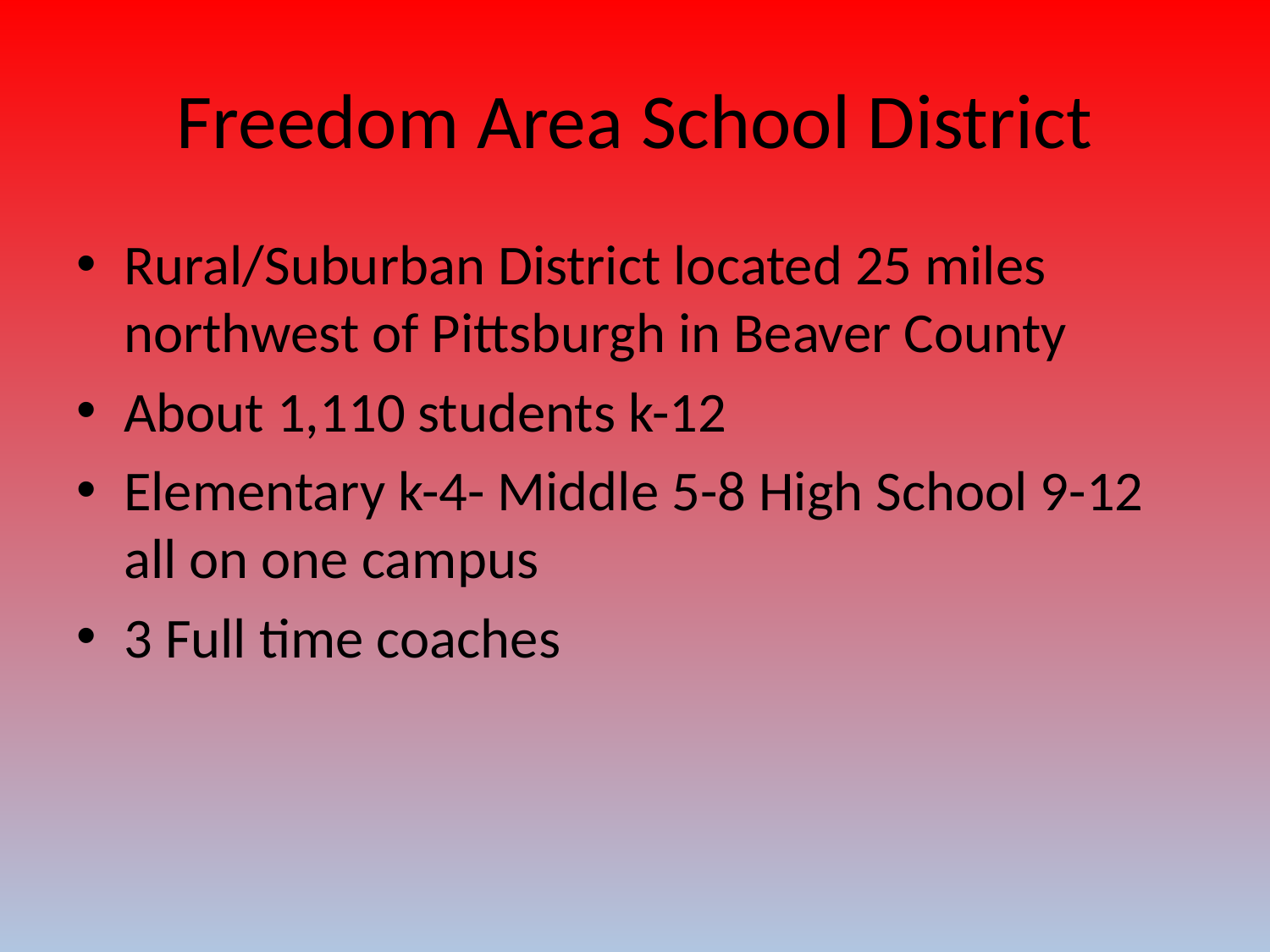

# Freedom Area School District
Rural/Suburban District located 25 miles northwest of Pittsburgh in Beaver County
About 1,110 students k-12
Elementary k-4- Middle 5-8 High School 9-12 all on one campus
3 Full time coaches